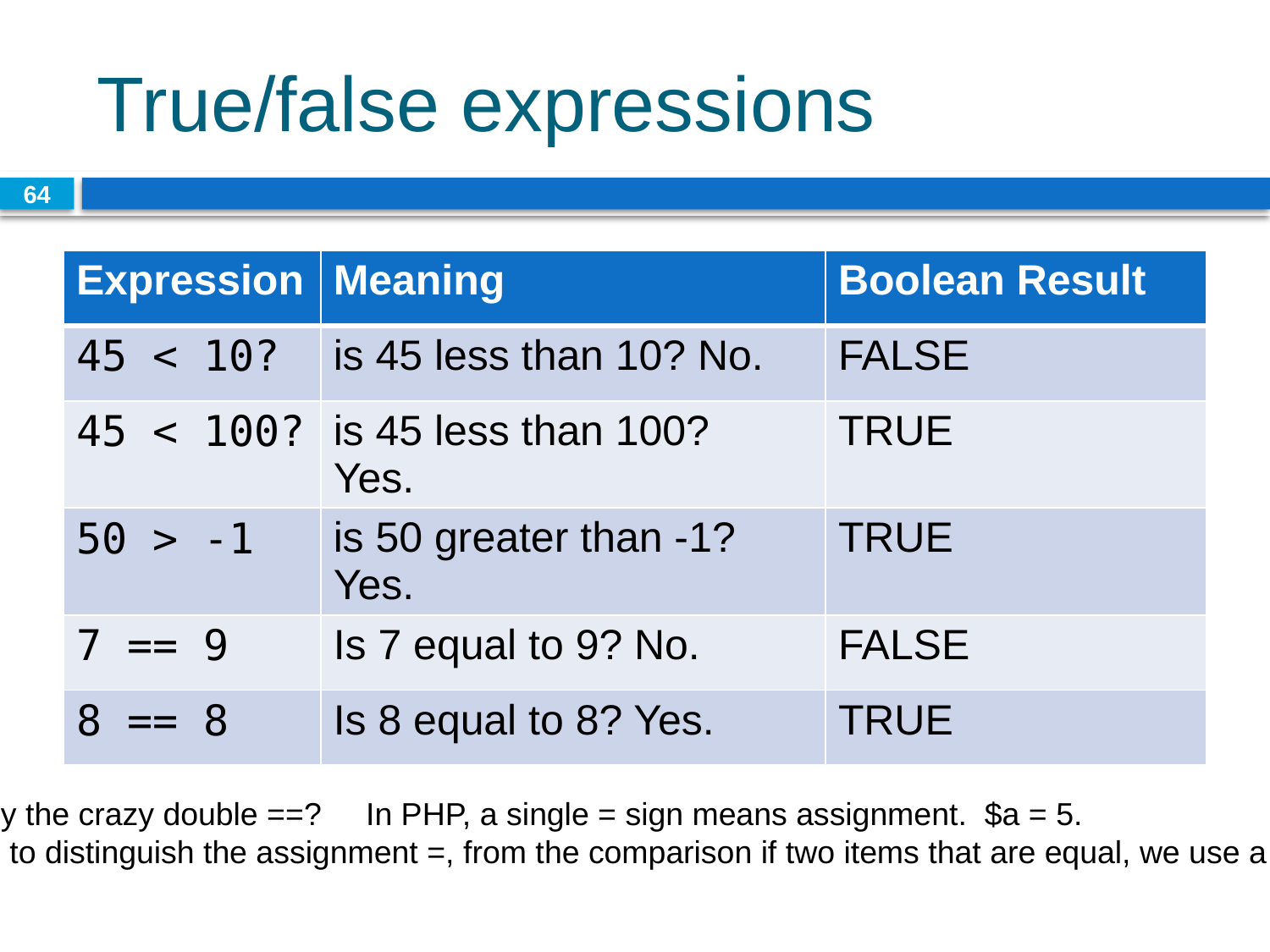

# True/false expressions
64
| Expression | Meaning | Boolean Result |
| --- | --- | --- |
| 45 < 10? | is 45 less than 10? No. | FALSE |
| 45 < 100? | is 45 less than 100? Yes. | TRUE |
| 50 > -1 | is 50 greater than -1? Yes. | TRUE |
| 7 == 9 | Is 7 equal to 9? No. | FALSE |
| 8 == 8 | Is 8 equal to 8? Yes. | TRUE |
Why the crazy double ==?     In PHP, a single = sign means assignment.  $a = 5.
So, to distinguish the assignment =, from the comparison if two items that are equal, we use a ==.